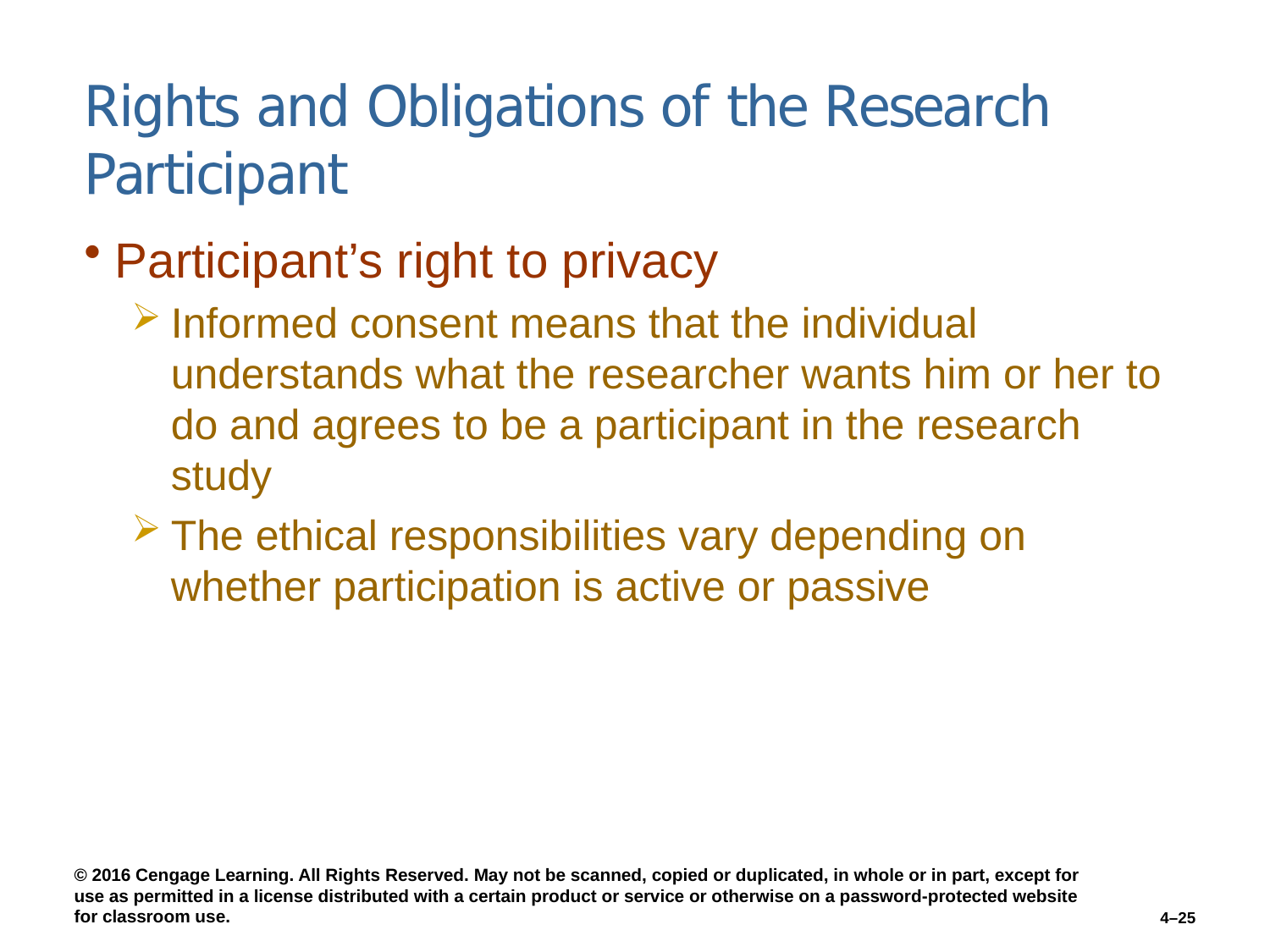

# Rights and Obligations of the Research Participant
Participant’s right to privacy
Informed consent means that the individual understands what the researcher wants him or her to do and agrees to be a participant in the research study
The ethical responsibilities vary depending on whether participation is active or passive
4–25
© 2016 Cengage Learning. All Rights Reserved. May not be scanned, copied or duplicated, in whole or in part, except for use as permitted in a license distributed with a certain product or service or otherwise on a password-protected website for classroom use.